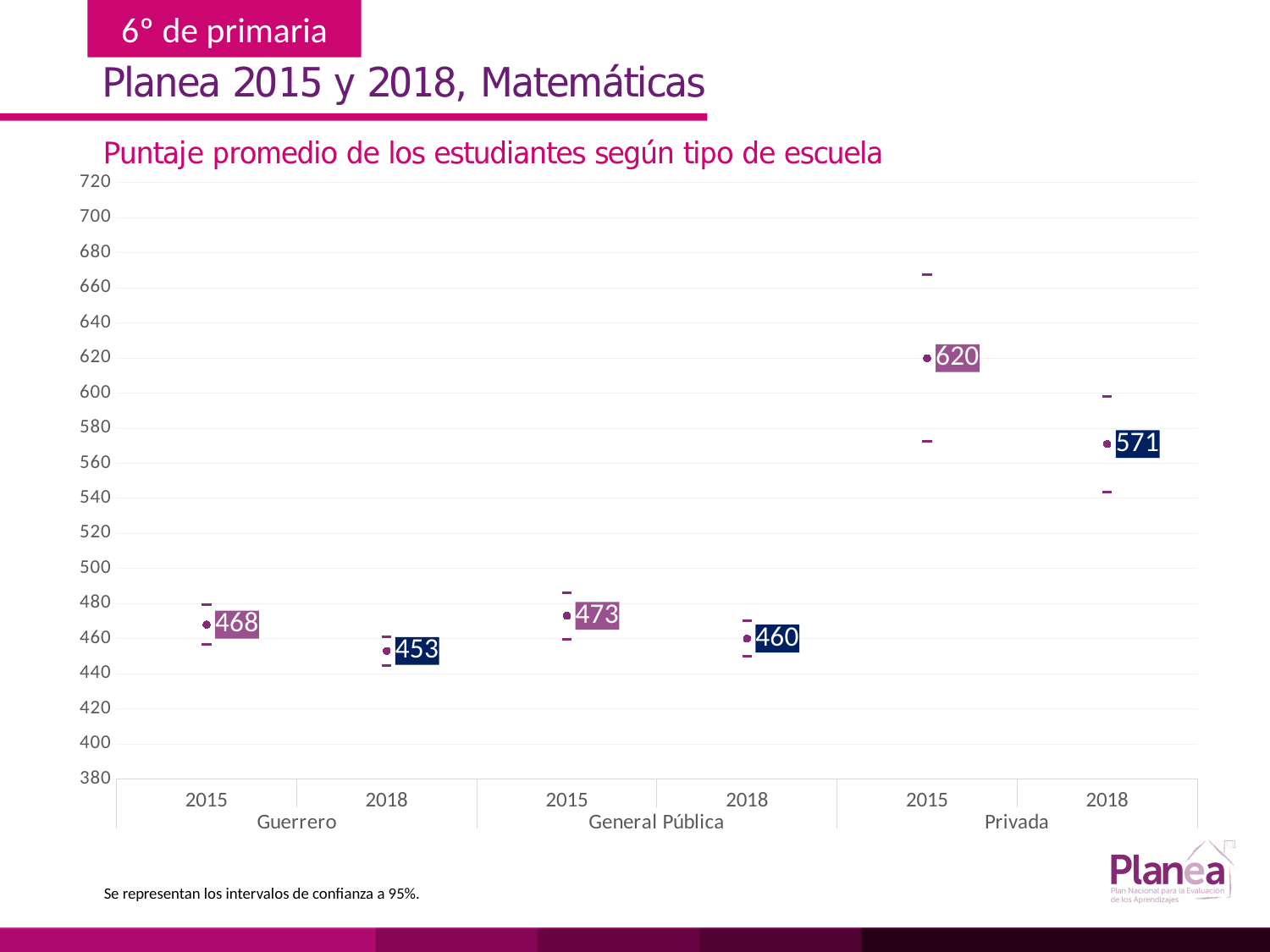

Planea 2015 y 2018, Matemáticas

Puntaje promedio de los estudiantes según tipo de escuela

### Chart

| Category |  |  |  |
|---|---|---|---|
| 2015 | 456.657 | 479.343 | 468.0 |
| 2018 | 444.841 | 461.159 | 453.0 |
| 2015 | 459.667 | 486.333 | 473.0 |
| 2018 | 449.851 | 470.149 | 460.0 |
| 2015 | 572.439 | 667.561 | 620.0 |
| 2018 | 543.737 | 598.263 | 571.0 |
Se representan los intervalos de confianza a 95%.